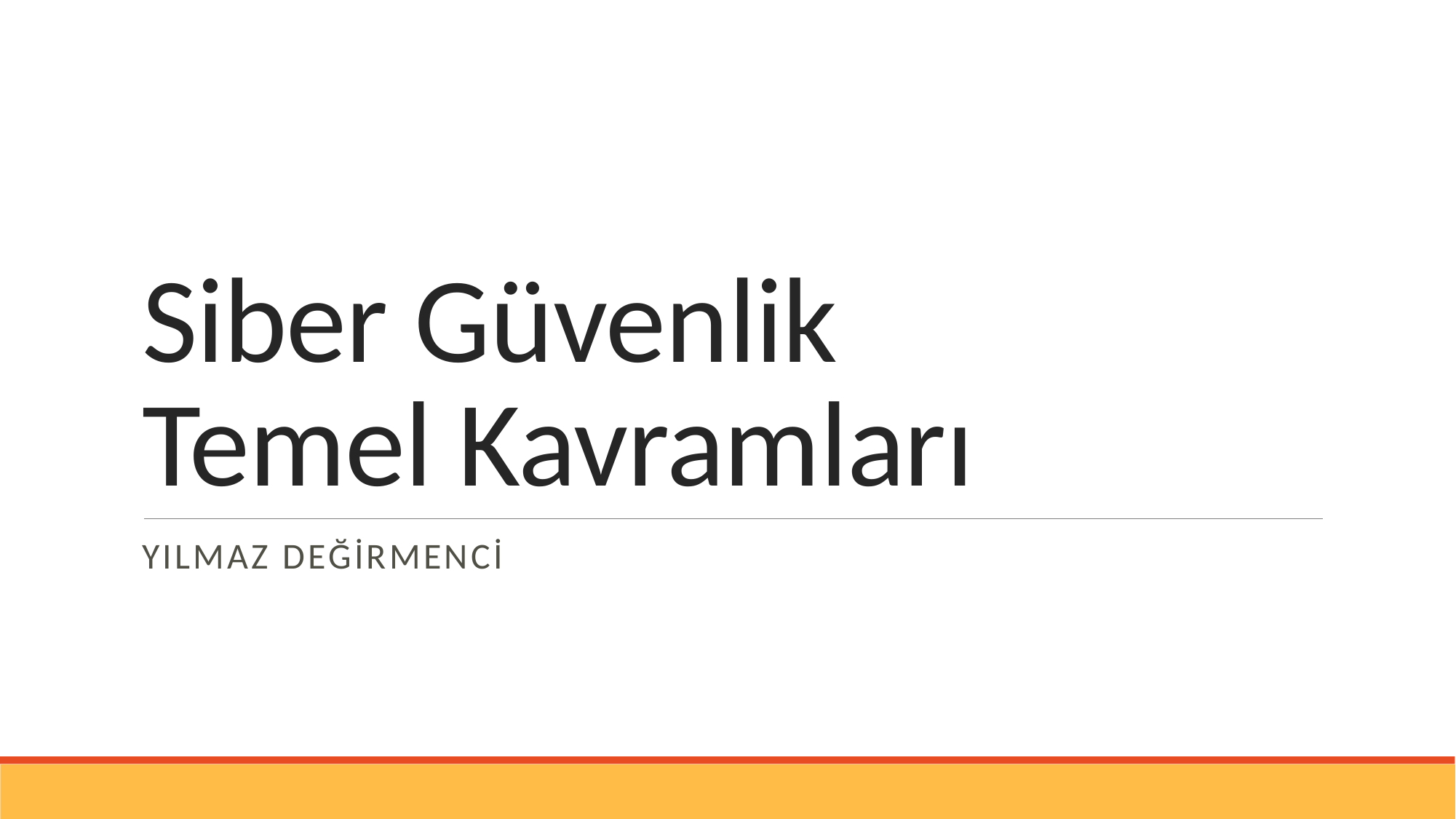

# Siber Güvenlik Temel Kavramları
Yılmaz Değirmenci